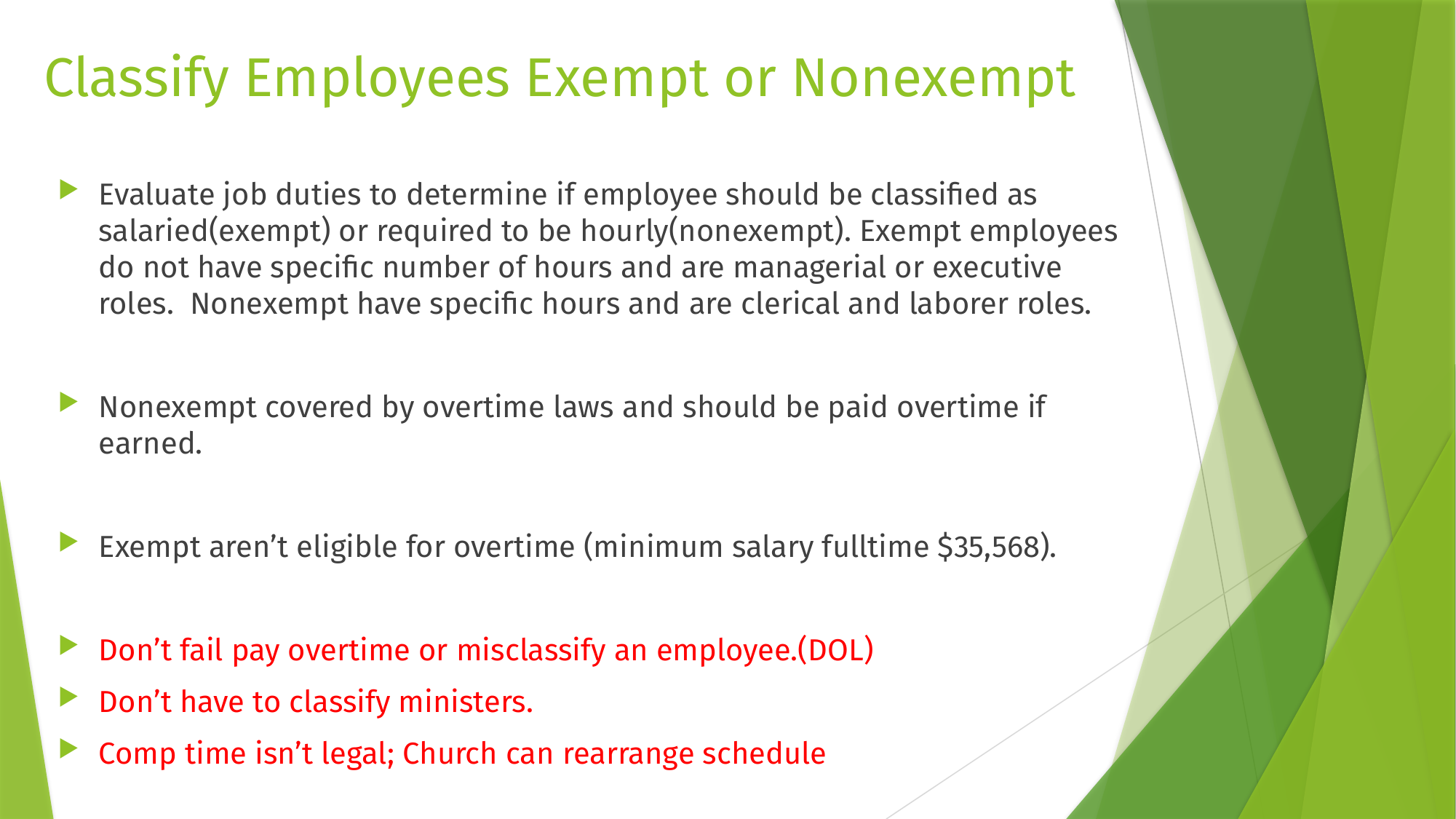

# Classify Employees Exempt or Nonexempt
Evaluate job duties to determine if employee should be classified as salaried(exempt) or required to be hourly(nonexempt). Exempt employees do not have specific number of hours and are managerial or executive roles.  Nonexempt have specific hours and are clerical and laborer roles.

Nonexempt covered by overtime laws and should be paid overtime if earned.

Exempt aren’t eligible for overtime (minimum salary fulltime $35,568).

Don’t fail pay overtime or misclassify an employee.(DOL)
Don’t have to classify ministers.
Comp time isn’t legal; Church can rearrange schedule